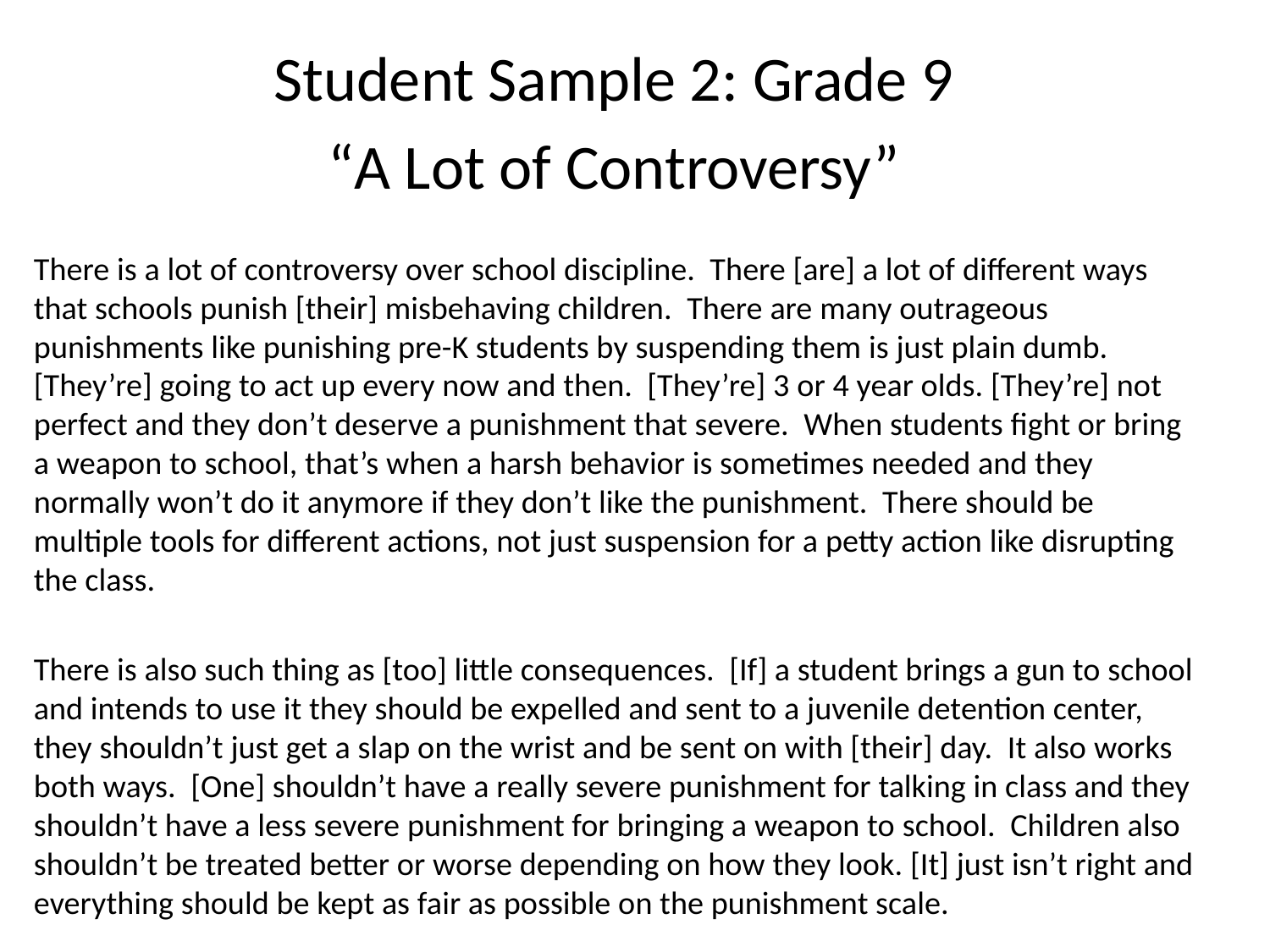

Student Sample 2: Grade 9
“A Lot of Controversy”

There is a lot of controversy over school discipline.  There [are] a lot of different ways that schools punish [their] misbehaving children.  There are many outrageous punishments like punishing pre-K students by suspending them is just plain dumb. [They’re] going to act up every now and then.  [They’re] 3 or 4 year olds. [They’re] not perfect and they don’t deserve a punishment that severe.  When students fight or bring a weapon to school, that’s when a harsh behavior is sometimes needed and they normally won’t do it anymore if they don’t like the punishment.  There should be multiple tools for different actions, not just suspension for a petty action like disrupting the class.

There is also such thing as [too] little consequences.  [If] a student brings a gun to school and intends to use it they should be expelled and sent to a juvenile detention center, they shouldn’t just get a slap on the wrist and be sent on with [their] day.  It also works both ways.  [One] shouldn’t have a really severe punishment for talking in class and they shouldn’t have a less severe punishment for bringing a weapon to school.  Children also shouldn’t be treated better or worse depending on how they look. [It] just isn’t right and everything should be kept as fair as possible on the punishment scale.